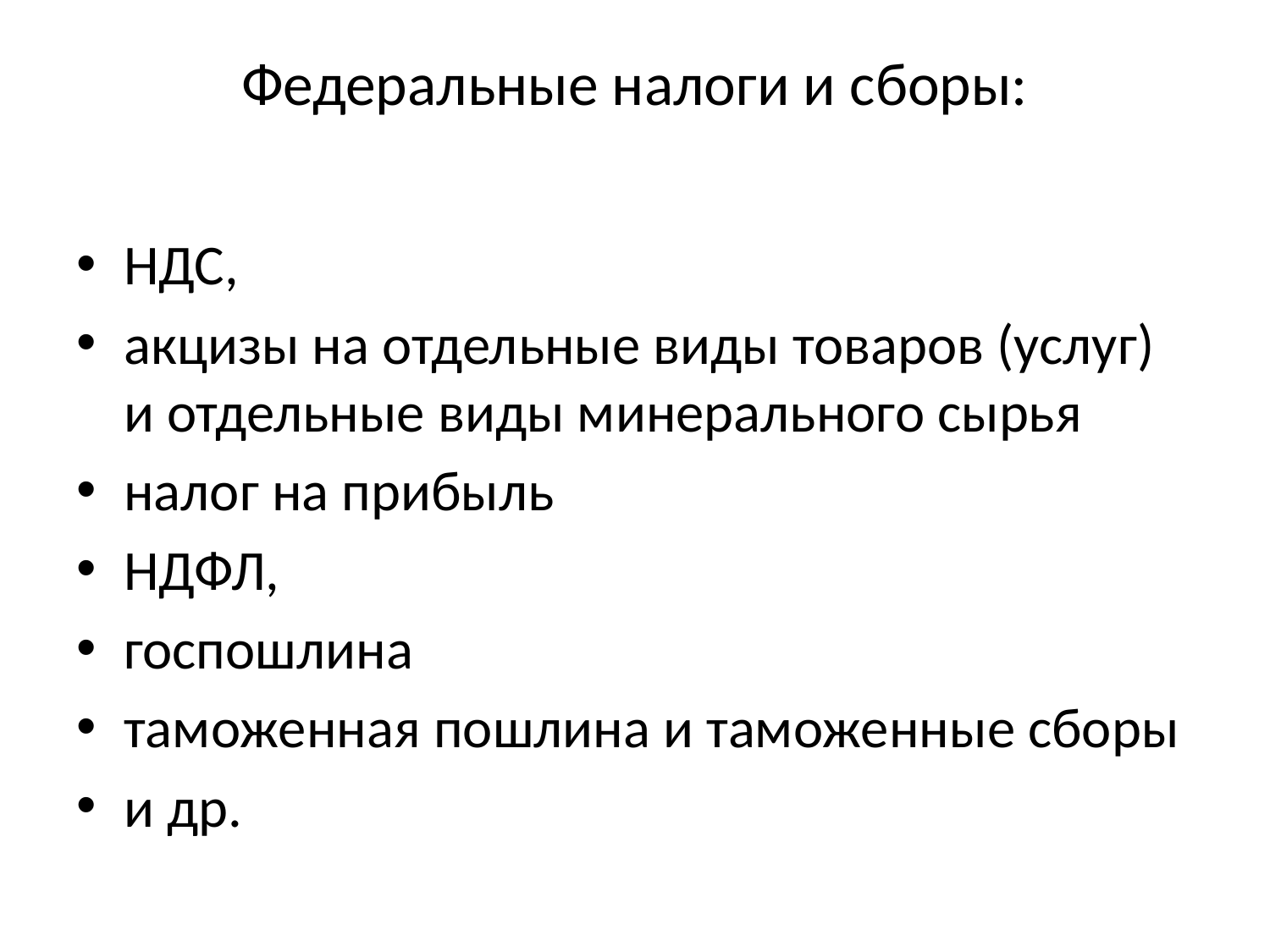

# Федеральные налоги и сборы:
НДС,
акцизы на отдельные виды товаров (услуг) и отдельные виды минерального сырья
налог на прибыль
НДФЛ,
госпошлина
таможенная пошлина и таможенные сборы
и др.